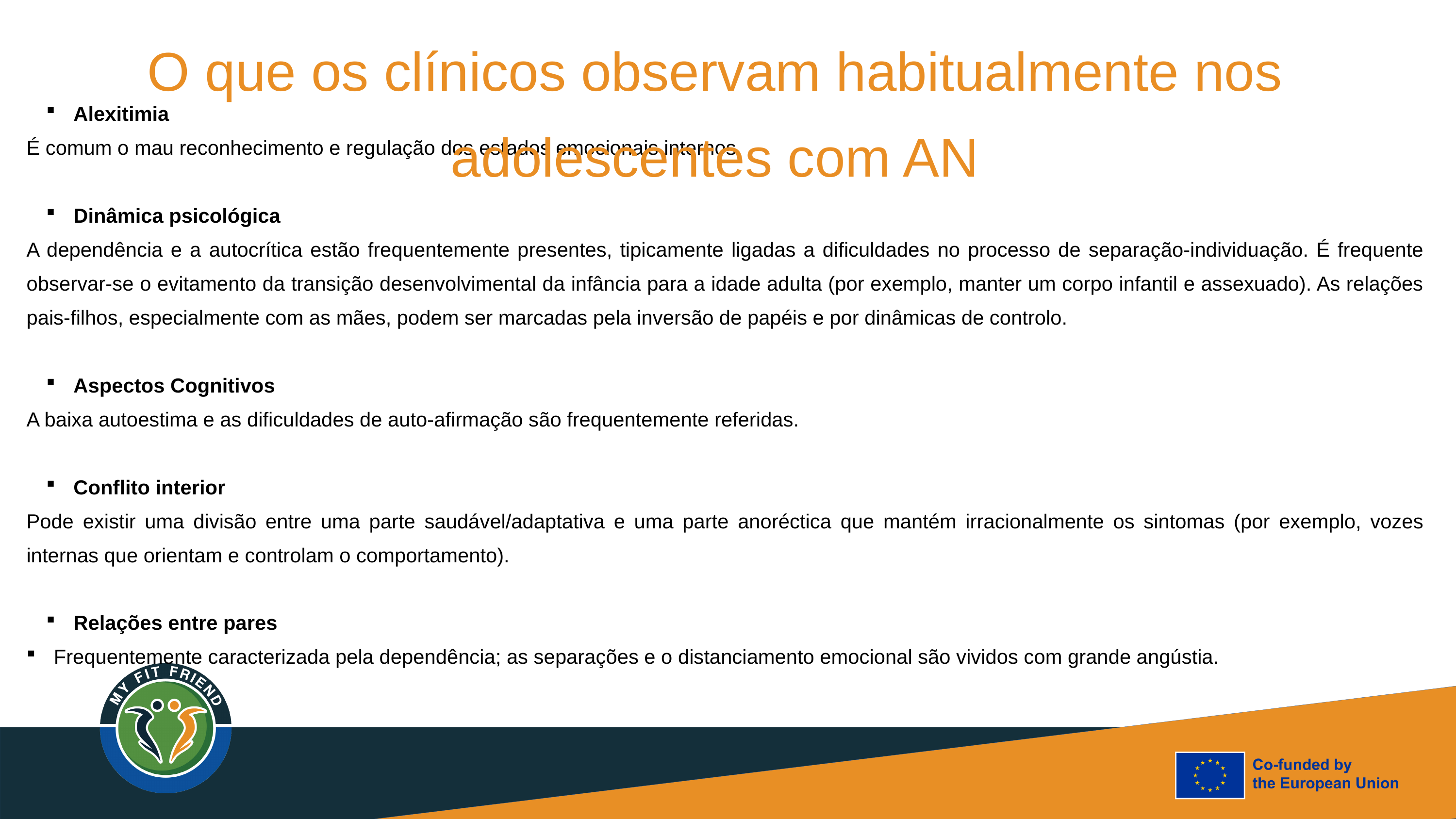

O que os clínicos observam habitualmente nos adolescentes com AN
Alexitimia
É comum o mau reconhecimento e regulação dos estados emocionais internos.

Dinâmica psicológica
A dependência e a autocrítica estão frequentemente presentes, tipicamente ligadas a dificuldades no processo de separação-individuação. É frequente observar-se o evitamento da transição desenvolvimental da infância para a idade adulta (por exemplo, manter um corpo infantil e assexuado). As relações pais-filhos, especialmente com as mães, podem ser marcadas pela inversão de papéis e por dinâmicas de controlo.

Aspectos Cognitivos
A baixa autoestima e as dificuldades de auto-afirmação são frequentemente referidas.

Conflito interior
Pode existir uma divisão entre uma parte saudável/adaptativa e uma parte anoréctica que mantém irracionalmente os sintomas (por exemplo, vozes internas que orientam e controlam o comportamento).

Relações entre pares
Frequentemente caracterizada pela dependência; as separações e o distanciamento emocional são vividos com grande angústia.